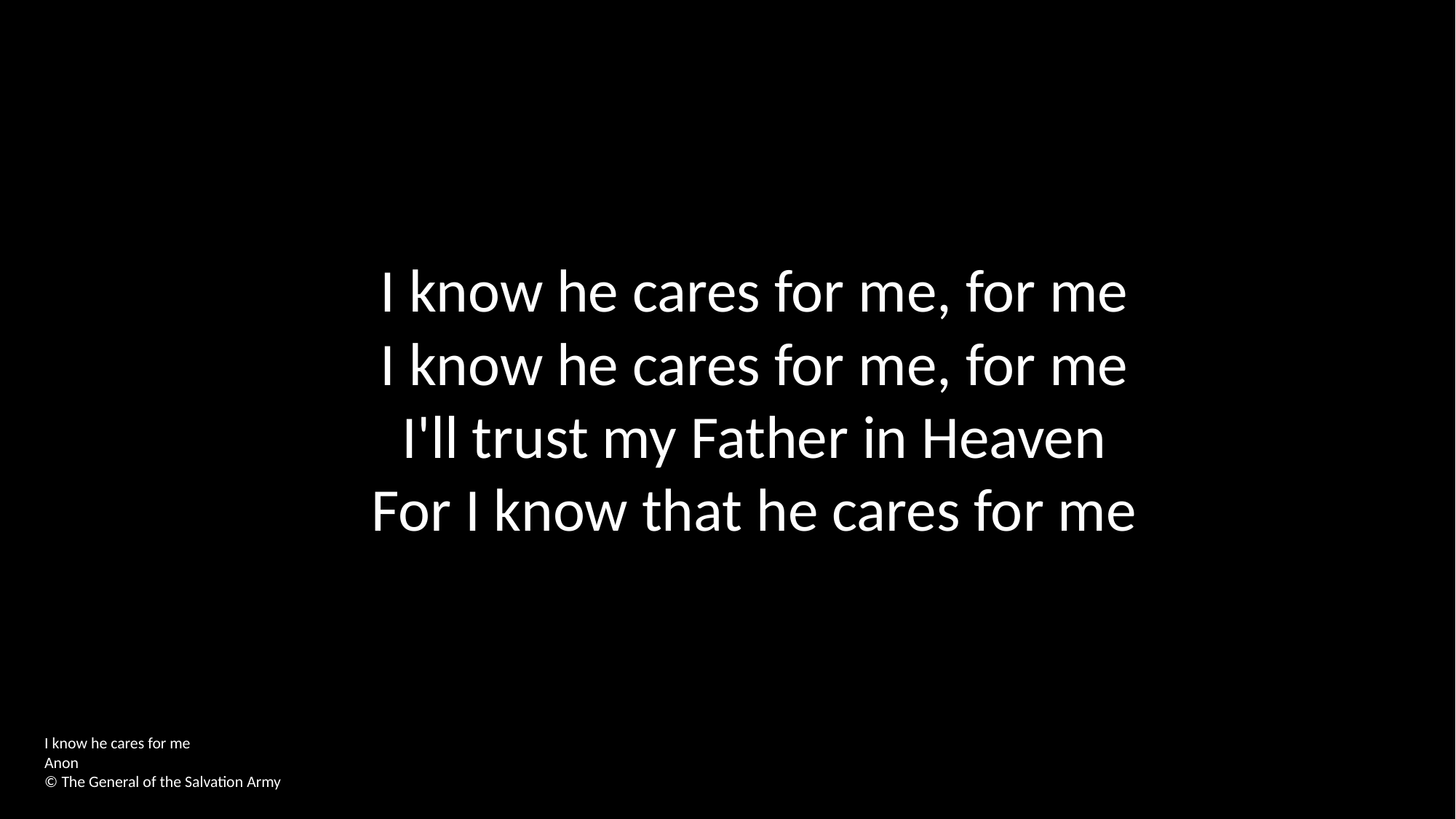

I know he cares for me, for me
I know he cares for me, for me
I'll trust my Father in Heaven
For I know that he cares for me
I know he cares for me
Anon
© The General of the Salvation Army